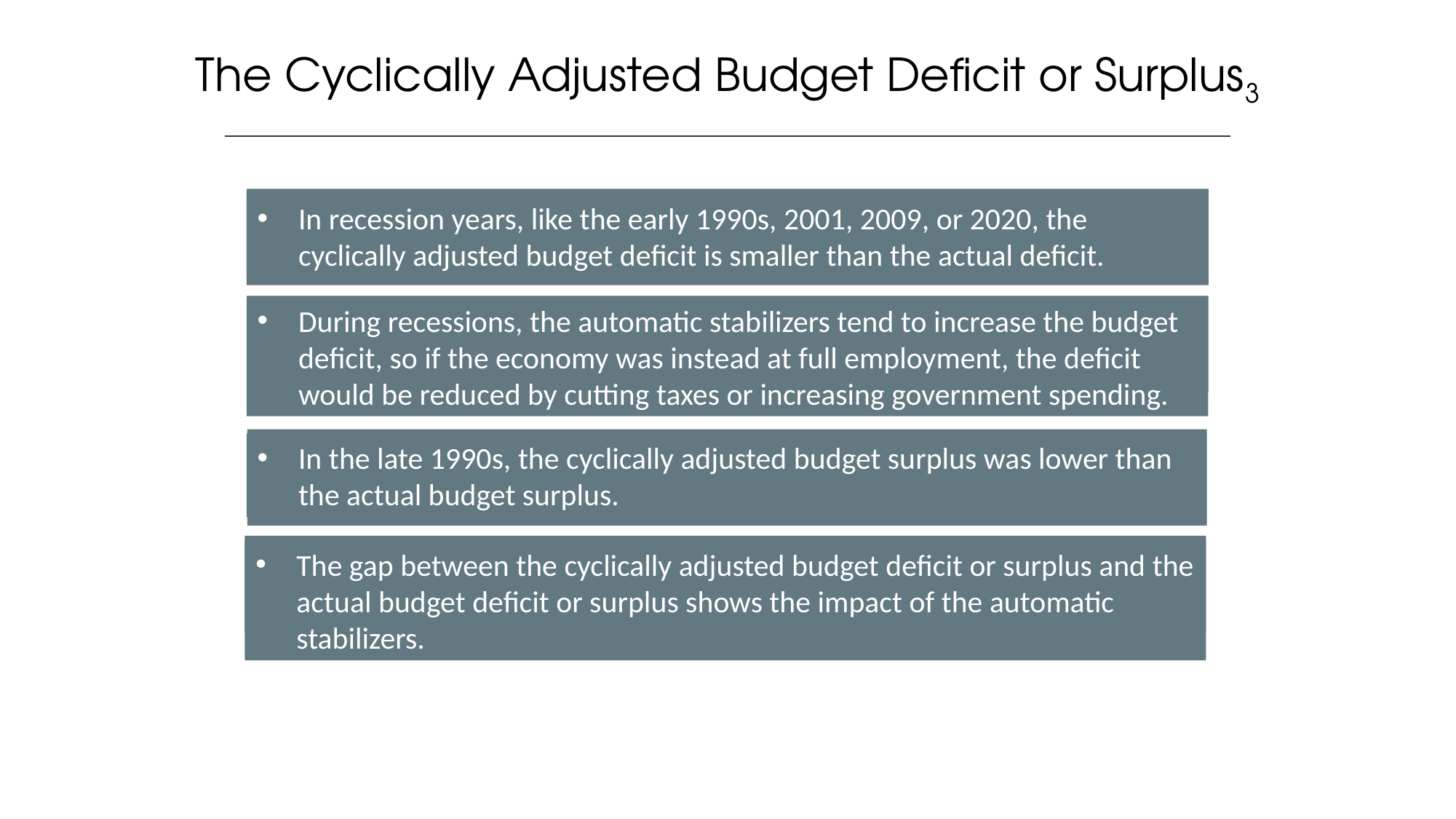

The Cyclically Adjusted Budget Deficit or Surplus3

In recession years, like the early 1990s, 2001, 2009, or 2020, the cyclically adjusted budget deficit is smaller than the actual deficit.

During recessions, the automatic stabilizers tend to increase the budget deficit, so if the economy was instead at full employment, the deficit would be reduced by cutting taxes or increasing government spending.

In the late 1990s, the cyclically adjusted budget surplus was lower than the actual budget surplus.

The gap between the cyclically adjusted budget deficit or surplus and the actual budget deficit or surplus shows the impact of the automatic stabilizers.